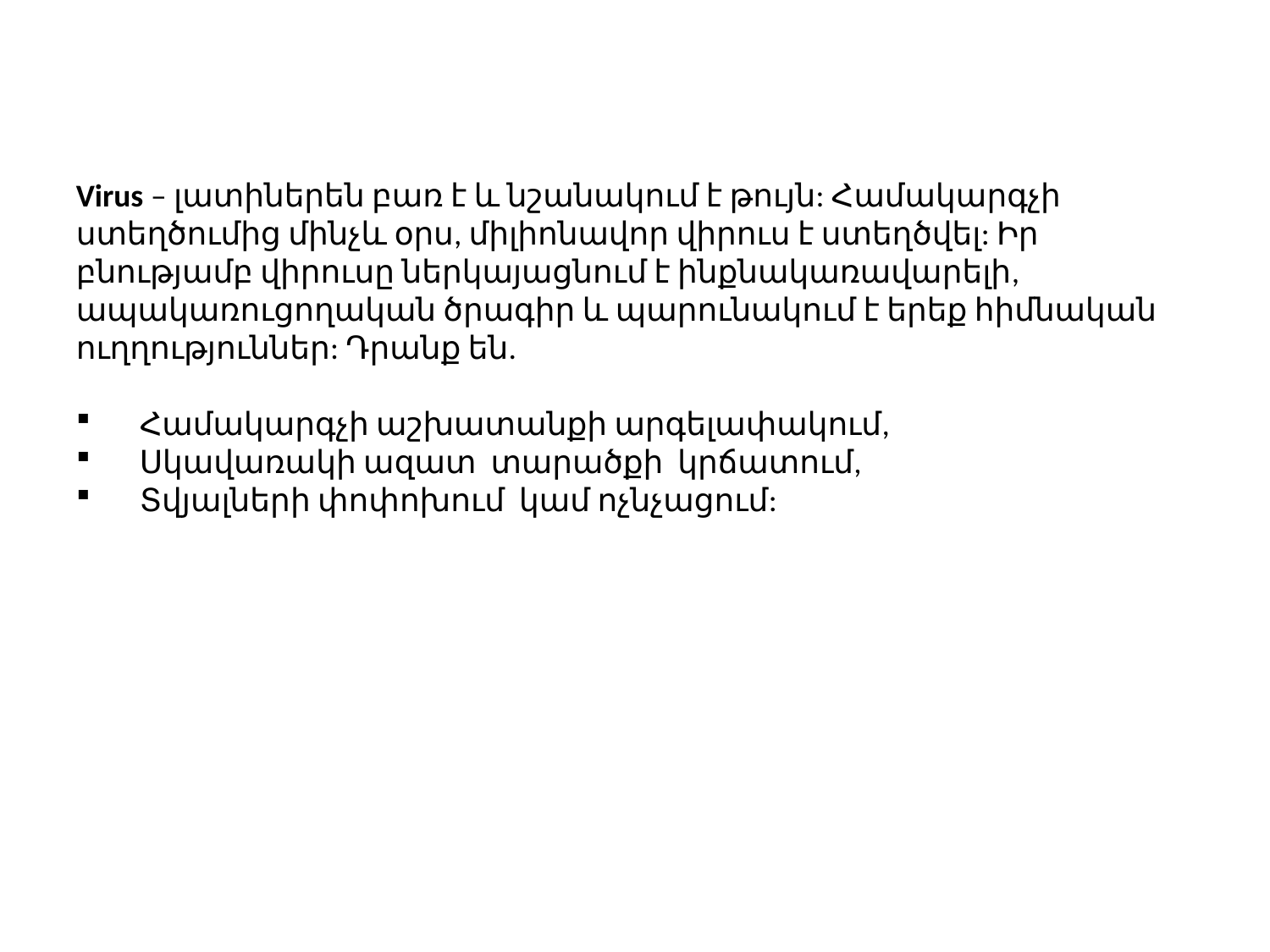

Virus – լատիներեն բառ է և նշանակում է թույն: Համակարգչի ստեղծումից մինչև օրս, միլիոնավոր վիրուս է ստեղծվել: Իր բնությամբ վիրուսը ներկայացնում է ինքնակառավարելի, ապակառուցողական ծրագիր և պարունակում է երեք հիմնական ուղղություններ: Դրանք են.

Համակարգչի աշխատանքի արգելափակում,
Սկավառակի ազատ  տարածքի  կրճատում,
Տվյալների փոփոխում  կամ ոչնչացում: